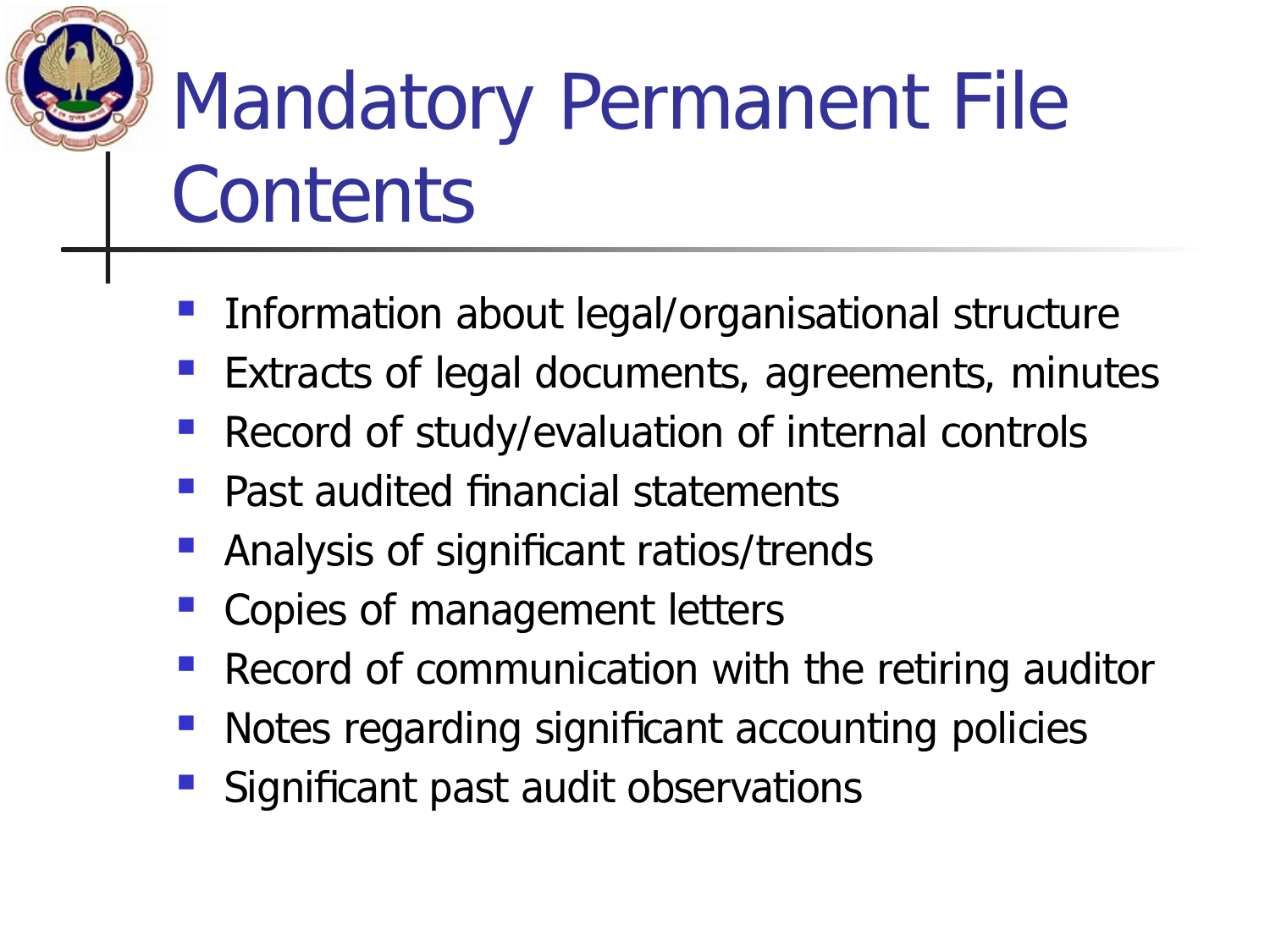

# Mandatory Permanent File Contents
Information about legal/organisational structure
Extracts of legal documents, agreements, minutes
Record of study/evaluation of internal controls
Past audited financial statements
Analysis of significant ratios/trends
Copies of management letters
Record of communication with the retiring auditor
Notes regarding significant accounting policies
Significant past audit observations